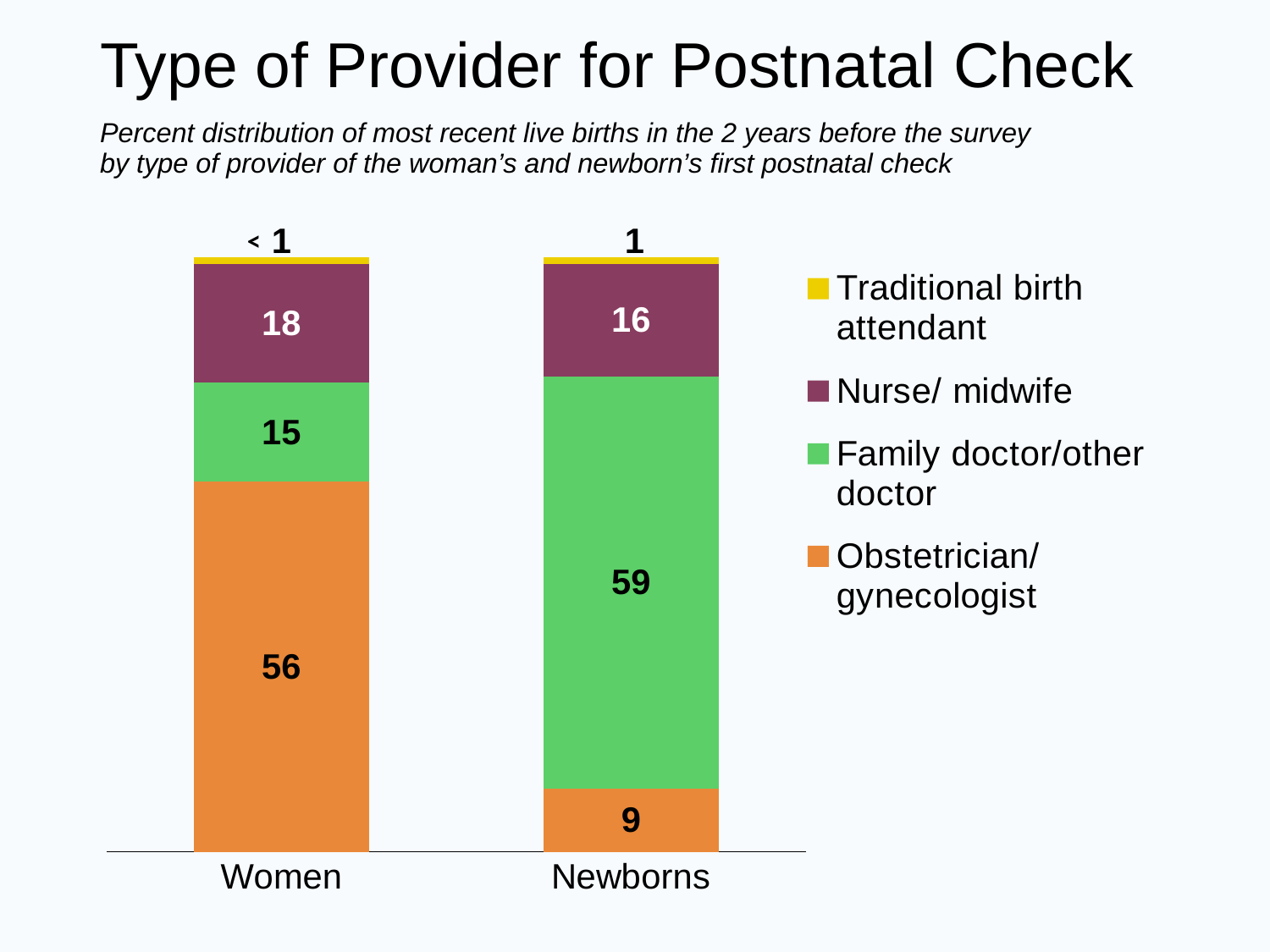

# Type of Provider for Postnatal Check
Percent distribution of most recent live births in the 2 years before the survey
by type of provider of the woman’s and newborn’s first postnatal check

### Chart

| Category | Obstetrician/ gynecologist | Family doctor/other doctor | Nurse/ midwife | Traditional birth attendant |
|---|---|---|---|---|
| Women | 56.0 | 15.0 | 18.0 | 1.0 |
| Newborns | 9.0 | 59.0 | 16.0 | 1.0 |
<